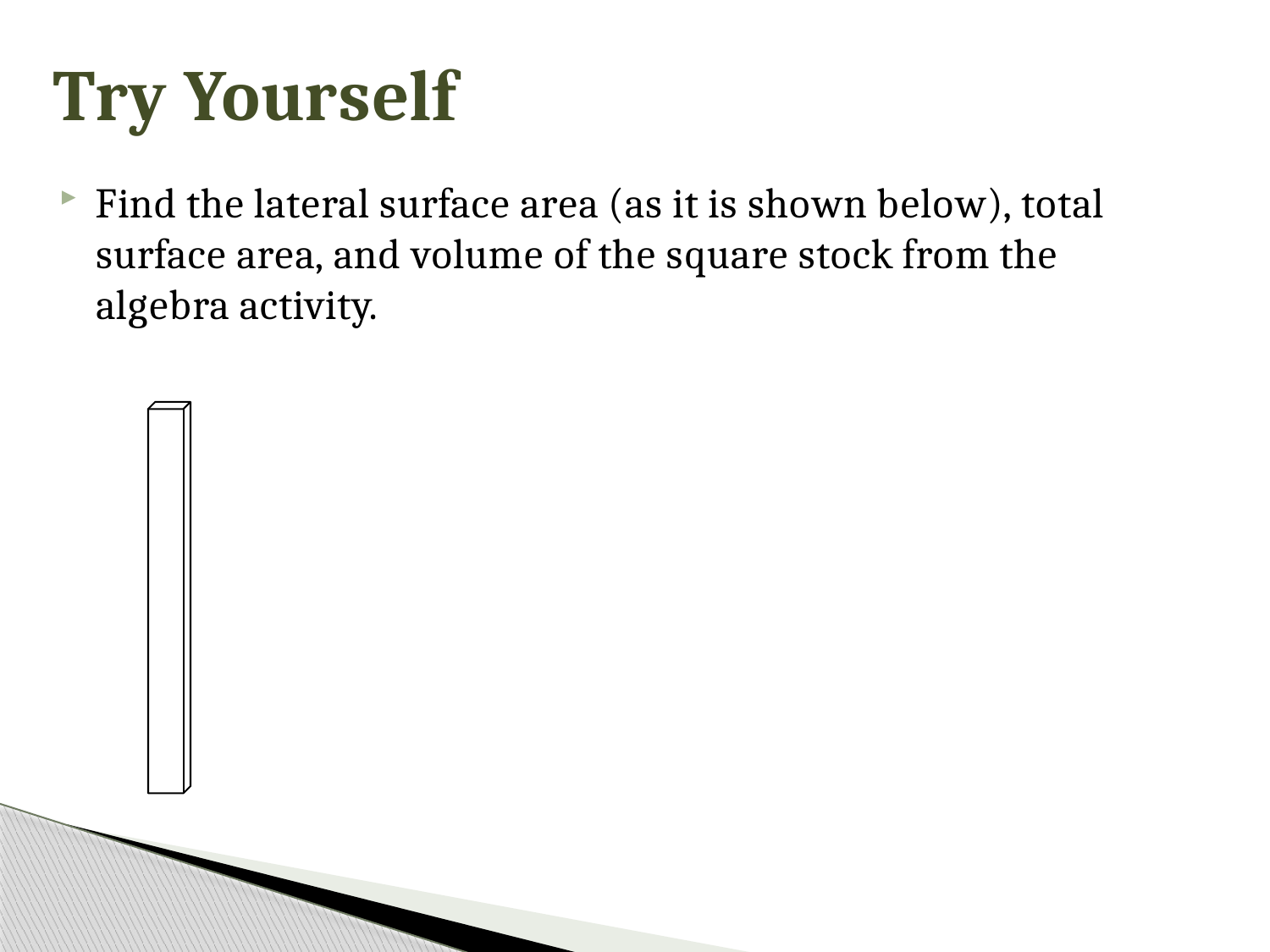

# Try Yourself
Find the lateral surface area (as it is shown below), total surface area, and volume of the square stock from the algebra activity.